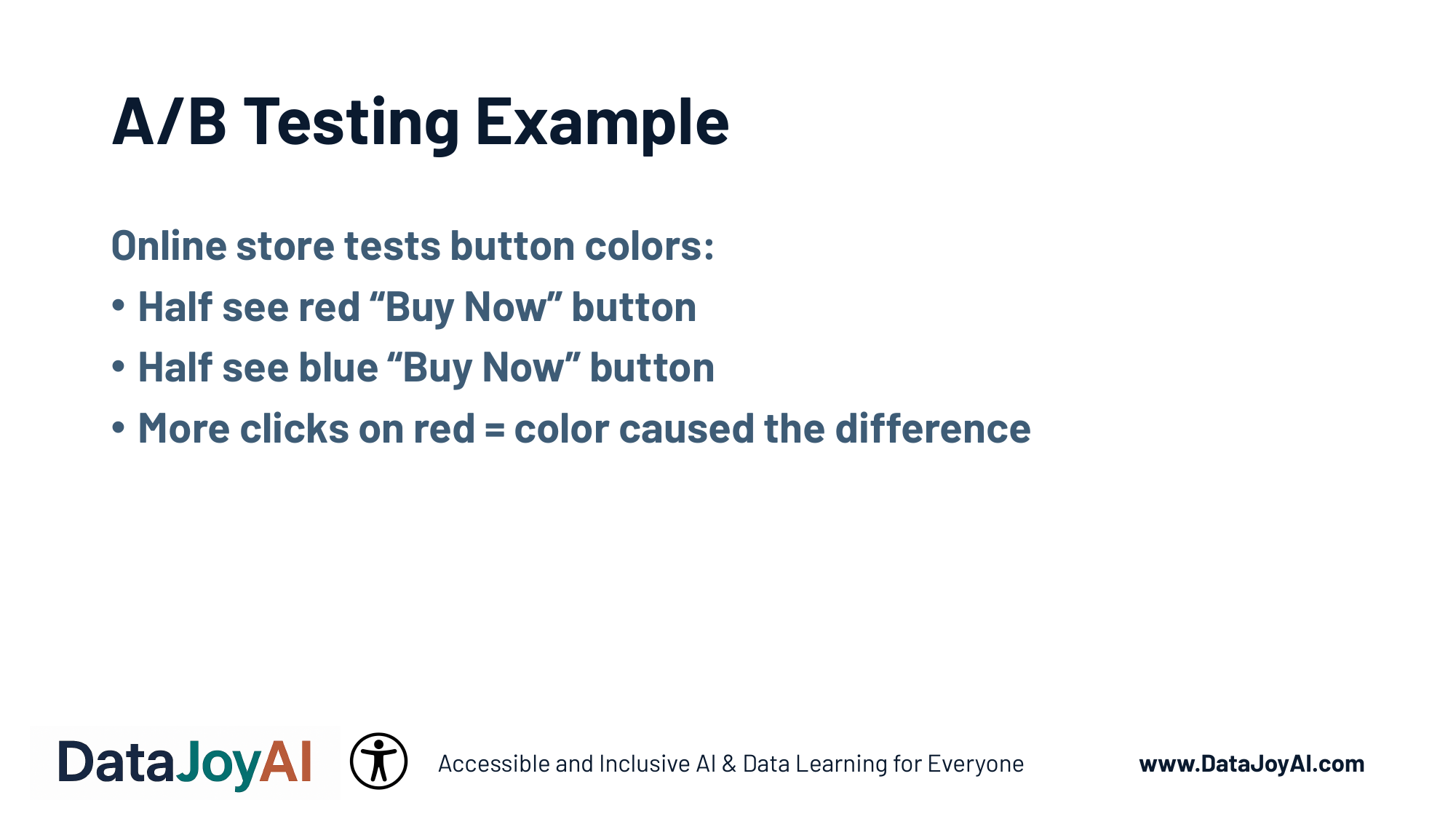

# A/B Testing Example
Online store tests button colors:
Half see red “Buy Now” button
Half see blue “Buy Now” button
More clicks on red = color caused the difference